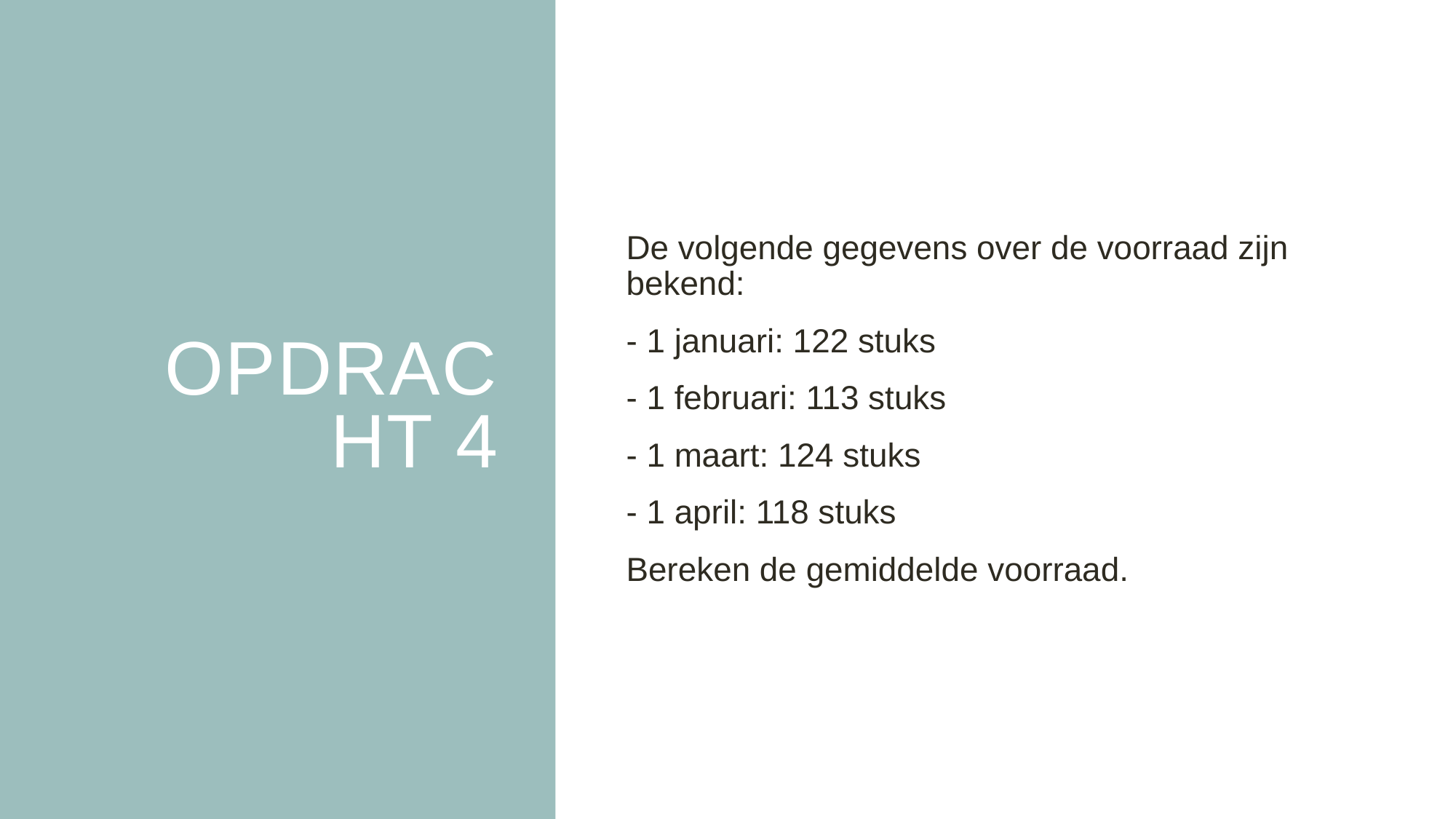

# Opdracht 4
De volgende gegevens over de voorraad zijn bekend:
- 1 januari: 122 stuks
- 1 februari: 113 stuks
- 1 maart: 124 stuks
- 1 april: 118 stuks
Bereken de gemiddelde voorraad.